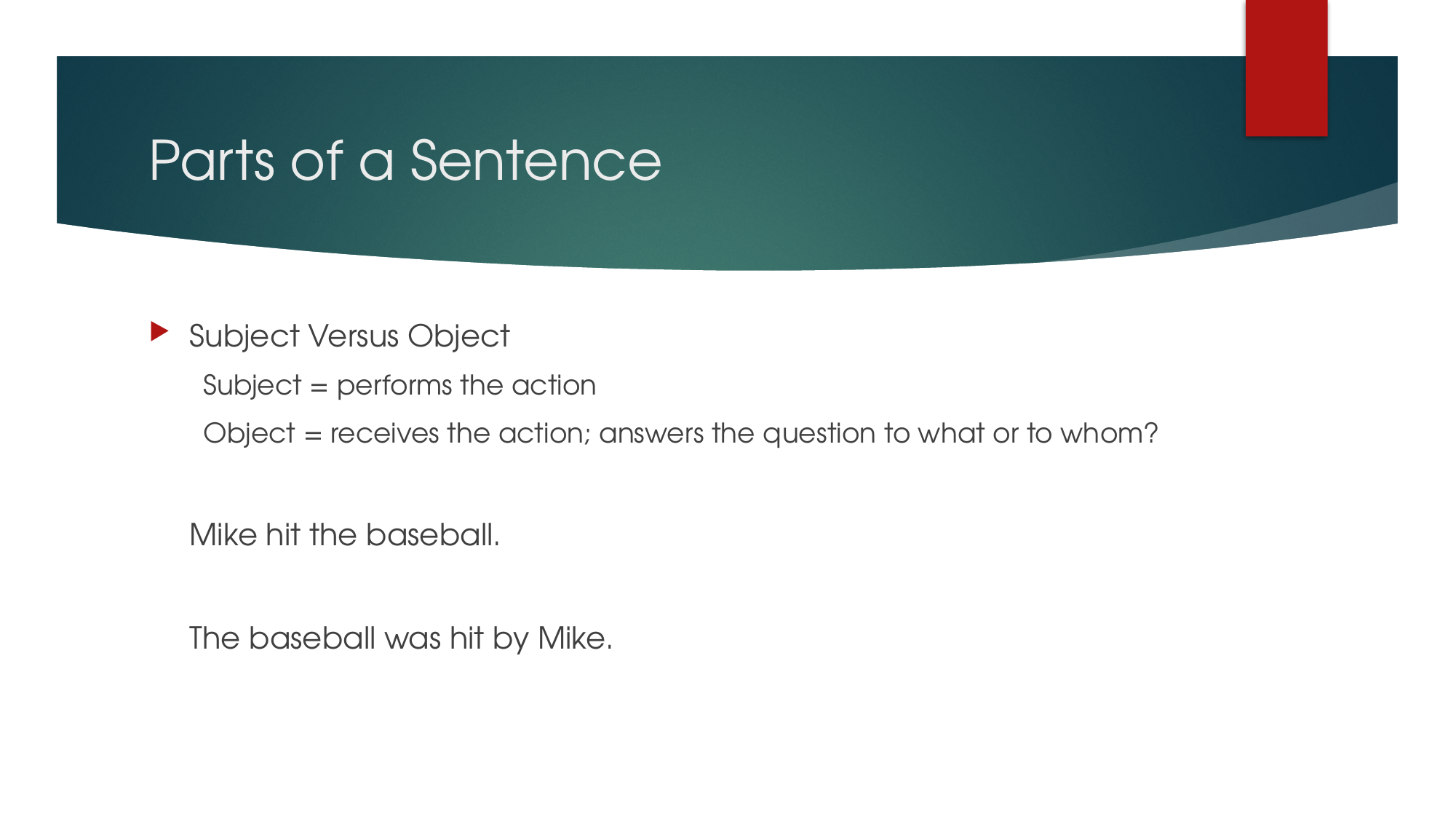

# Parts of a Sentence
Subject Versus Object
Subject = performs the action
Object = receives the action; answers the question to what or to whom?

	Mike hit the baseball.

	The baseball was hit by Mike.